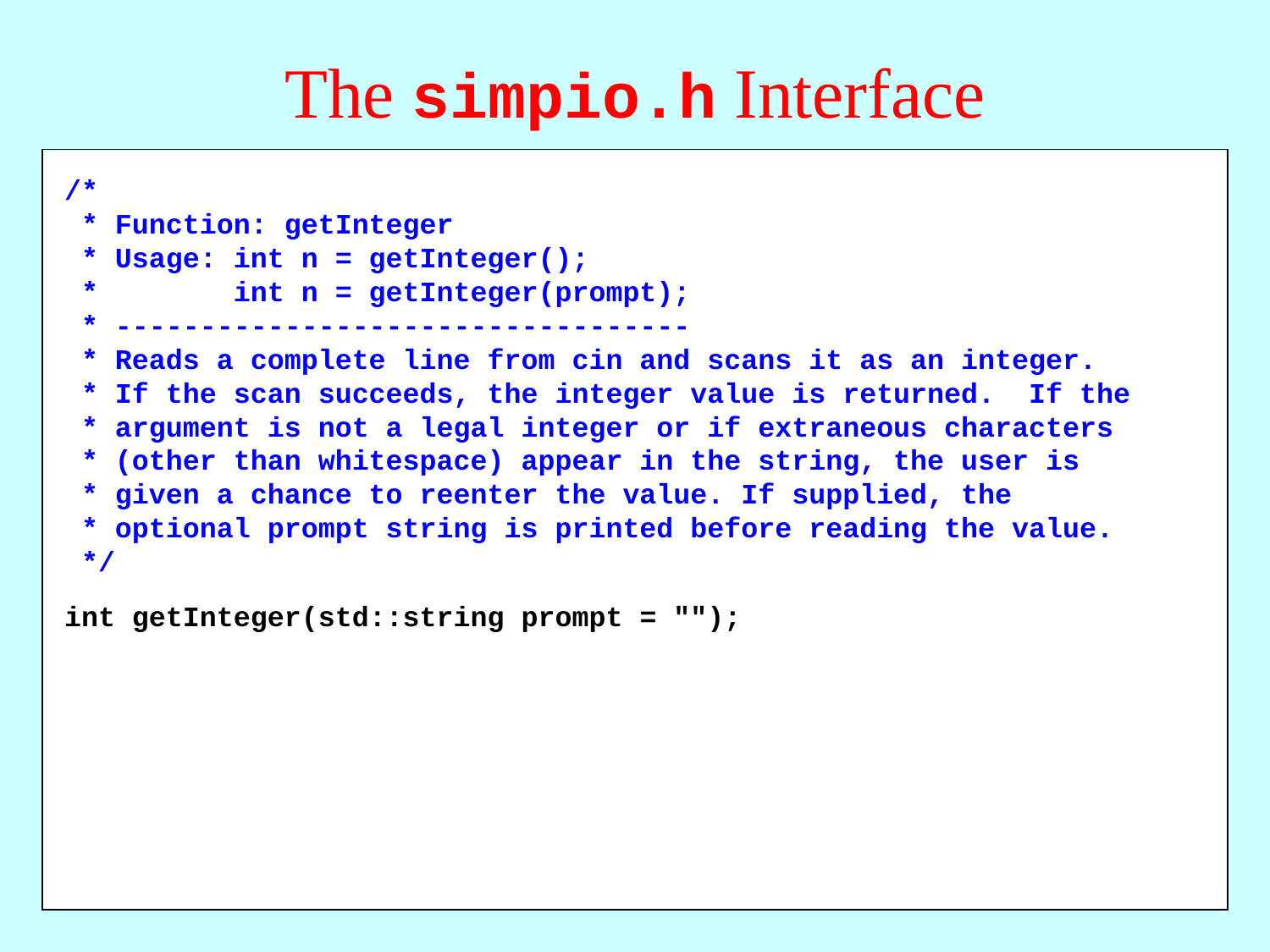

# The simpio.h Interface

/*
 * Function: getInteger
 * Usage: int n = getInteger();
 *        int n = getInteger(prompt);
 * ----------------------------------
 * Reads a complete line from cin and scans it as an integer.
 * If the scan succeeds, the integer value is returned.  If the
 * argument is not a legal integer or if extraneous characters
 * (other than whitespace) appear in the string, the user is
 * given a chance to reenter the value. If supplied, the
 * optional prompt string is printed before reading the value.
 */

int getInteger(std::string prompt = "");
/*
 * File: simpio.h
 * --------------
 * This interface exports a set of functions that simplify
 * input/output operations in C++ and provide some error-checking
 * on console input.
 */

#ifndef _simpio_h
#define _simpio_h